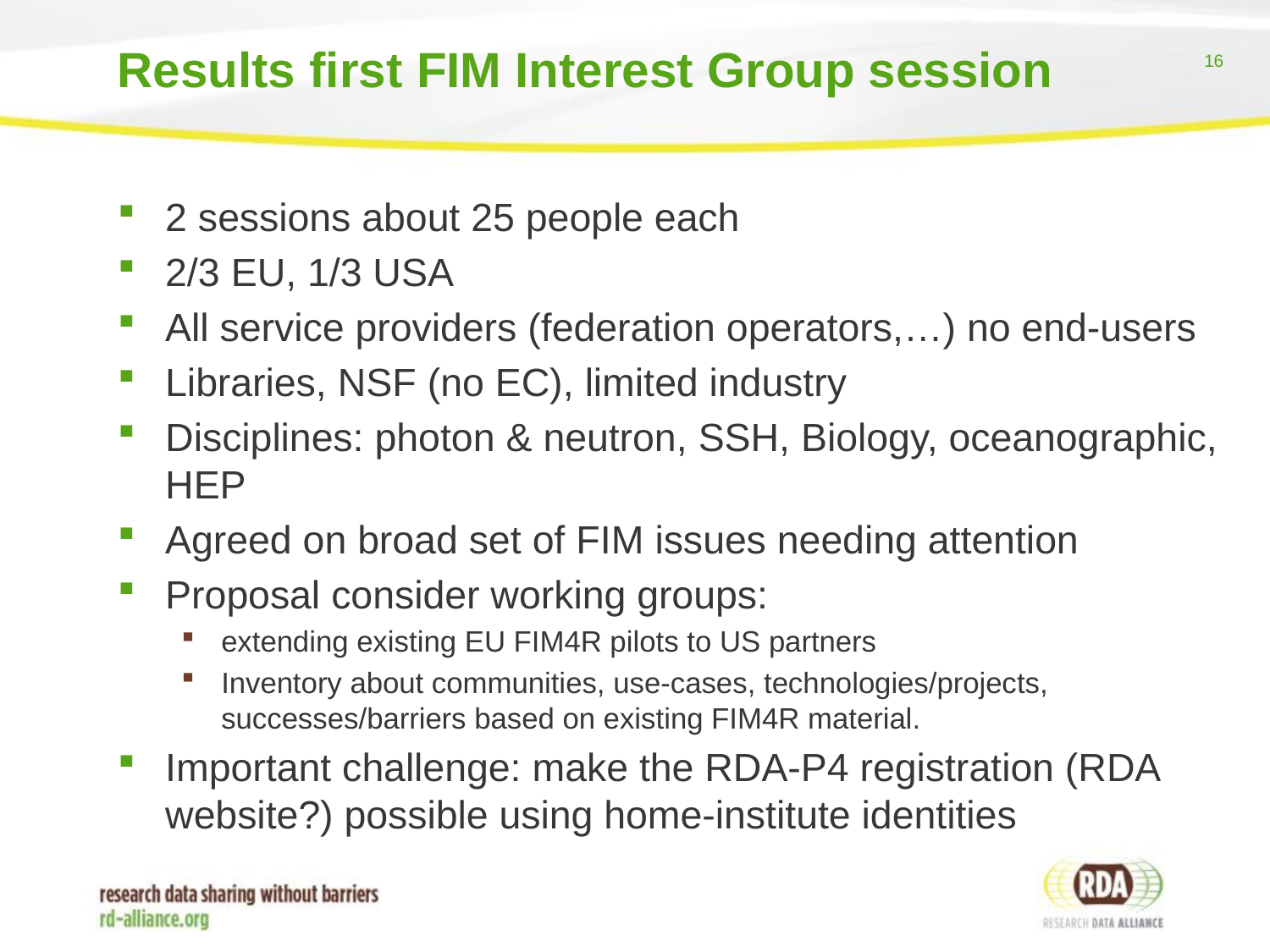

# Results first FIM Interest Group session
2 sessions about 25 people each
2/3 EU, 1/3 USA
All service providers (federation operators,…) no end-users
Libraries, NSF (no EC), limited industry
Disciplines: photon & neutron, SSH, Biology, oceanographic, HEP
Agreed on broad set of FIM issues needing attention
Proposal consider working groups:
extending existing EU FIM4R pilots to US partners
Inventory about communities, use-cases, technologies/projects, successes/barriers based on existing FIM4R material.
Important challenge: make the RDA-P4 registration (RDA website?) possible using home-institute identities